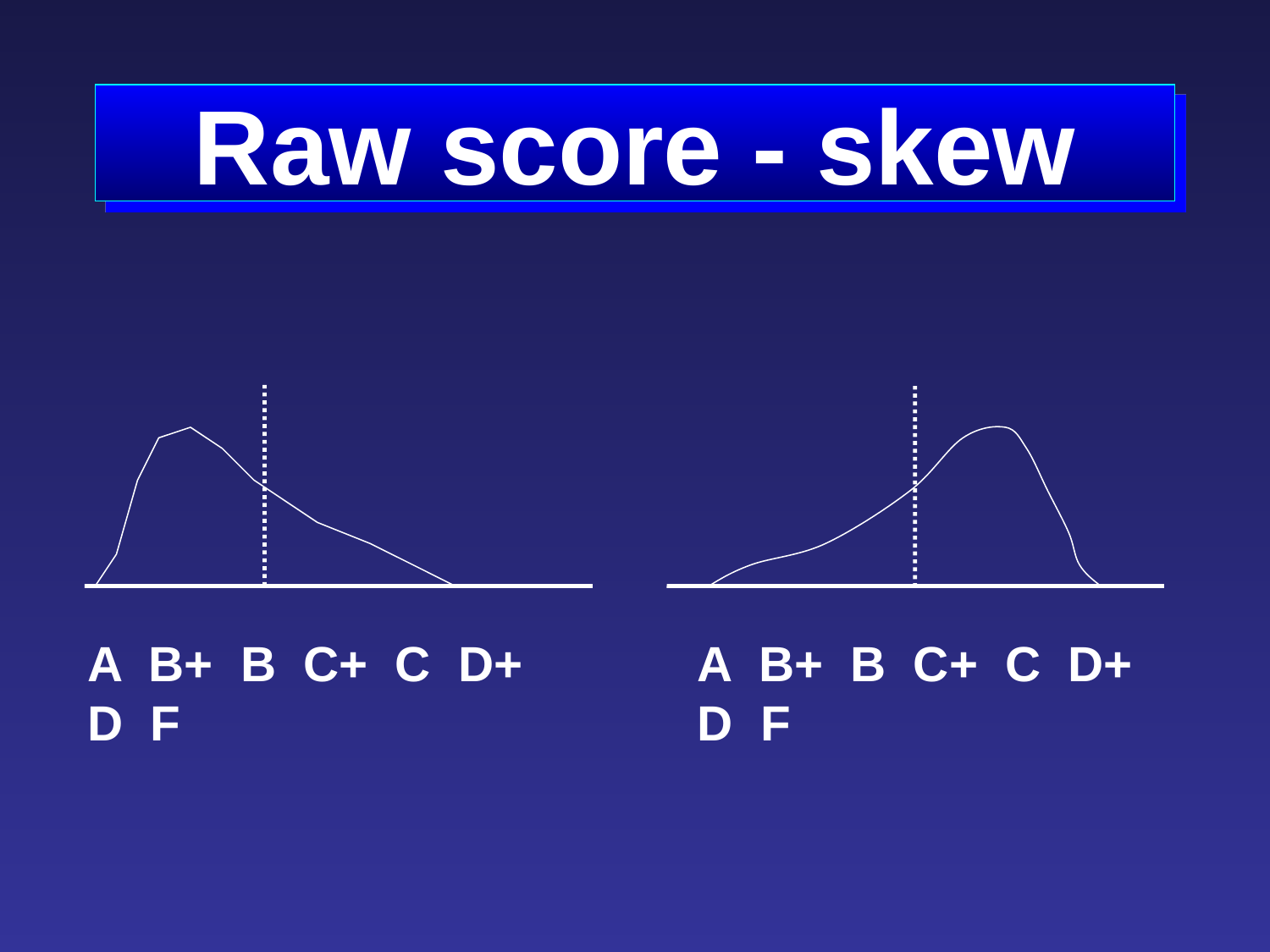

# Raw score - skew

A  B+  B  C+  C  D+  D  F
A  B+  B  C+  C  D+  D  F